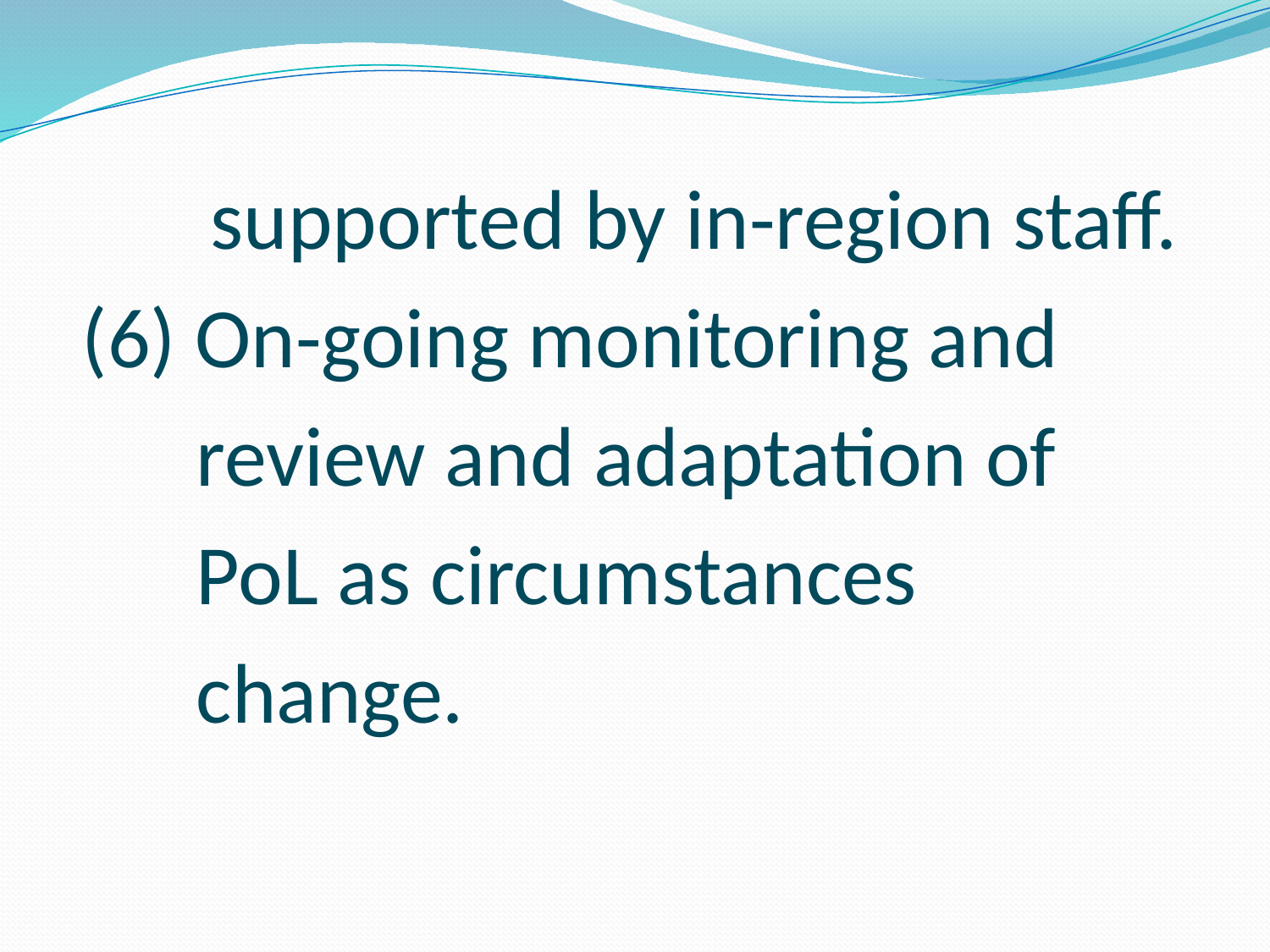

supported by in-region staff.
(6) On-going monitoring and
      review and adaptation of
      PoL as circumstances
      change.